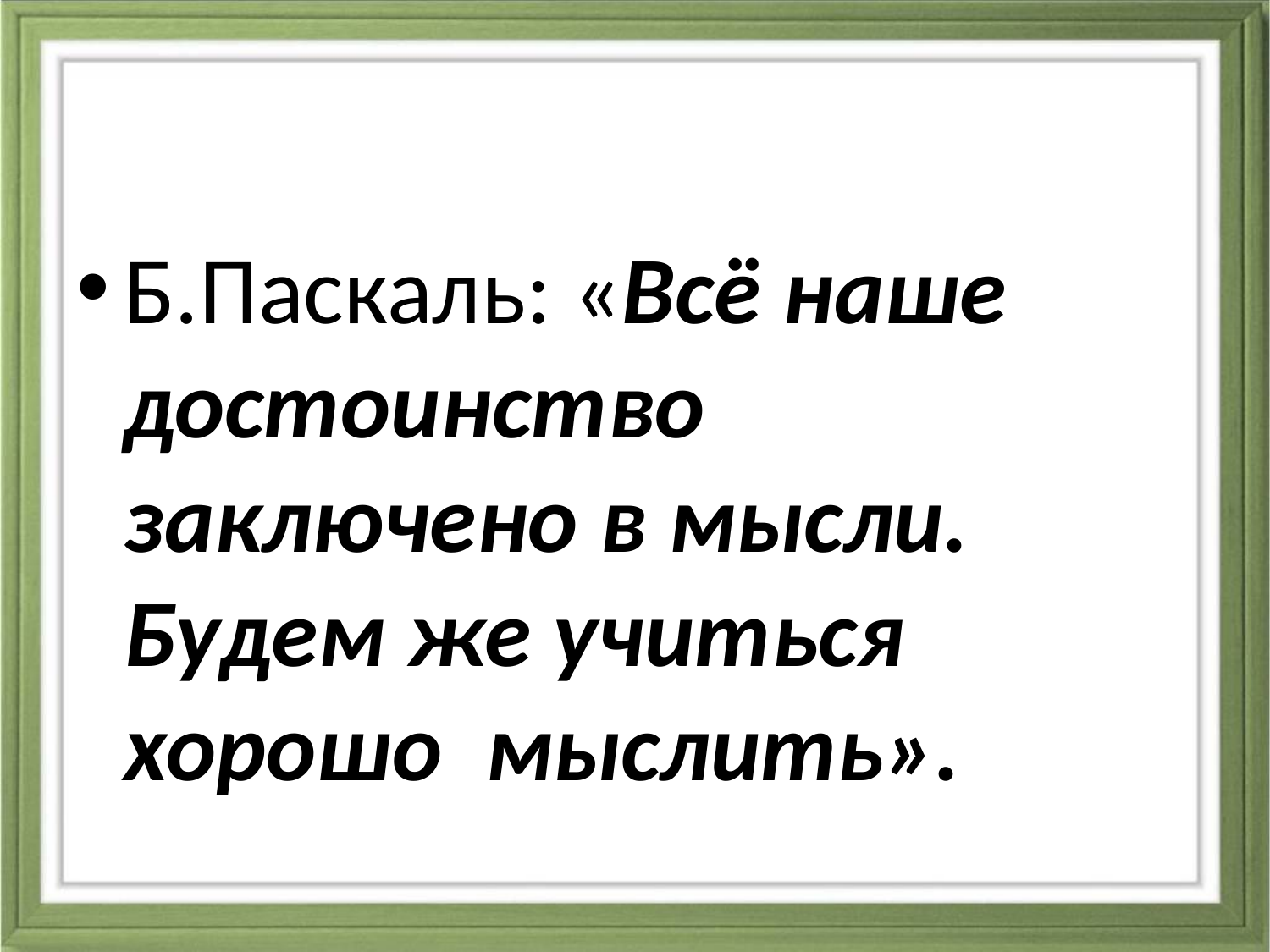

#
Б.Паскаль: «Всё наше достоинство   заключено в мысли.   Будем же учиться хорошо  мыслить».